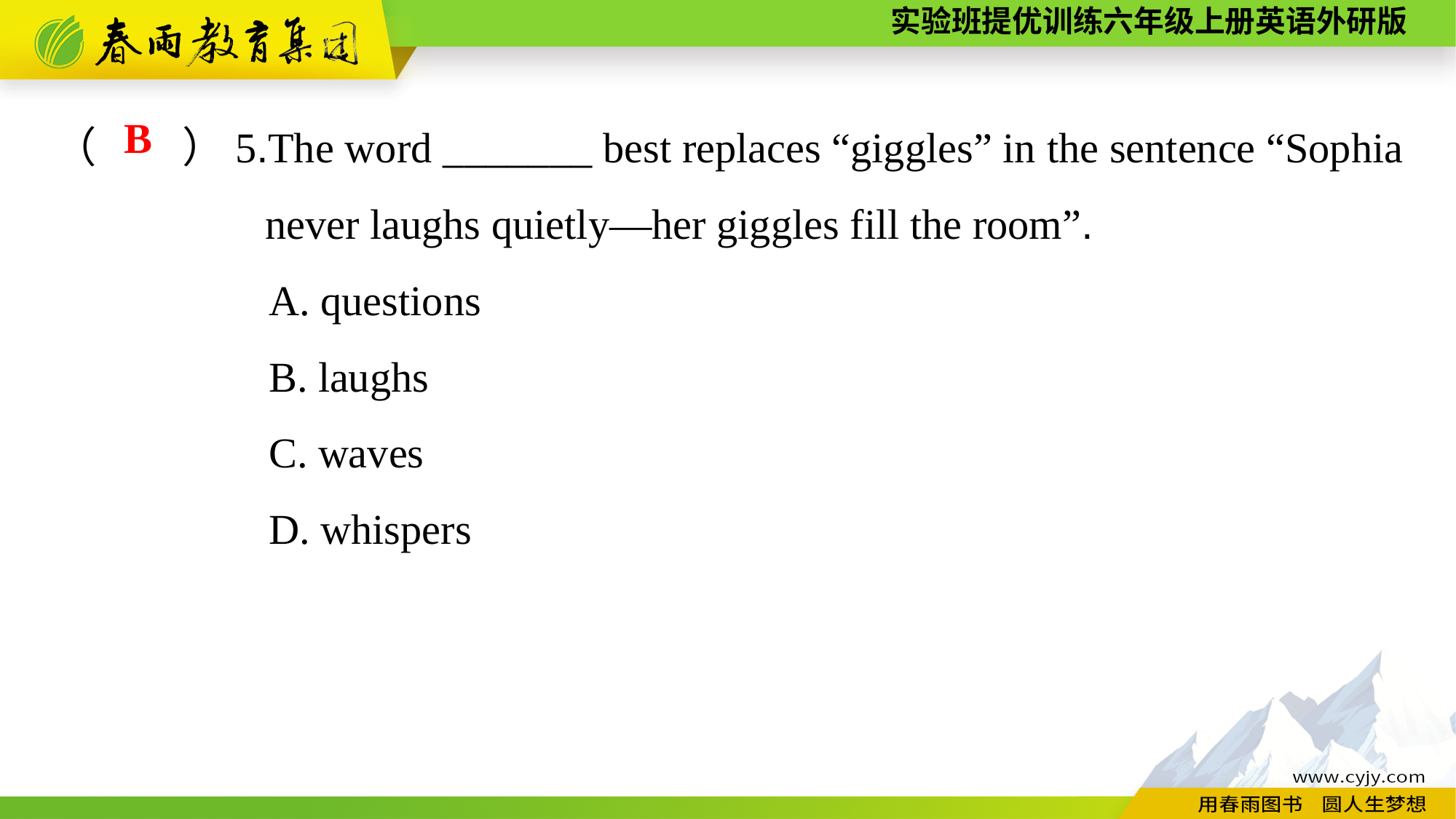

（　　）5.The word _______ best replaces “giggles” in the sentence “Sophia
                    never laughs quietly—her giggles fill the room”.
A. questions
B. laughs
C. waves
D. whispers
B